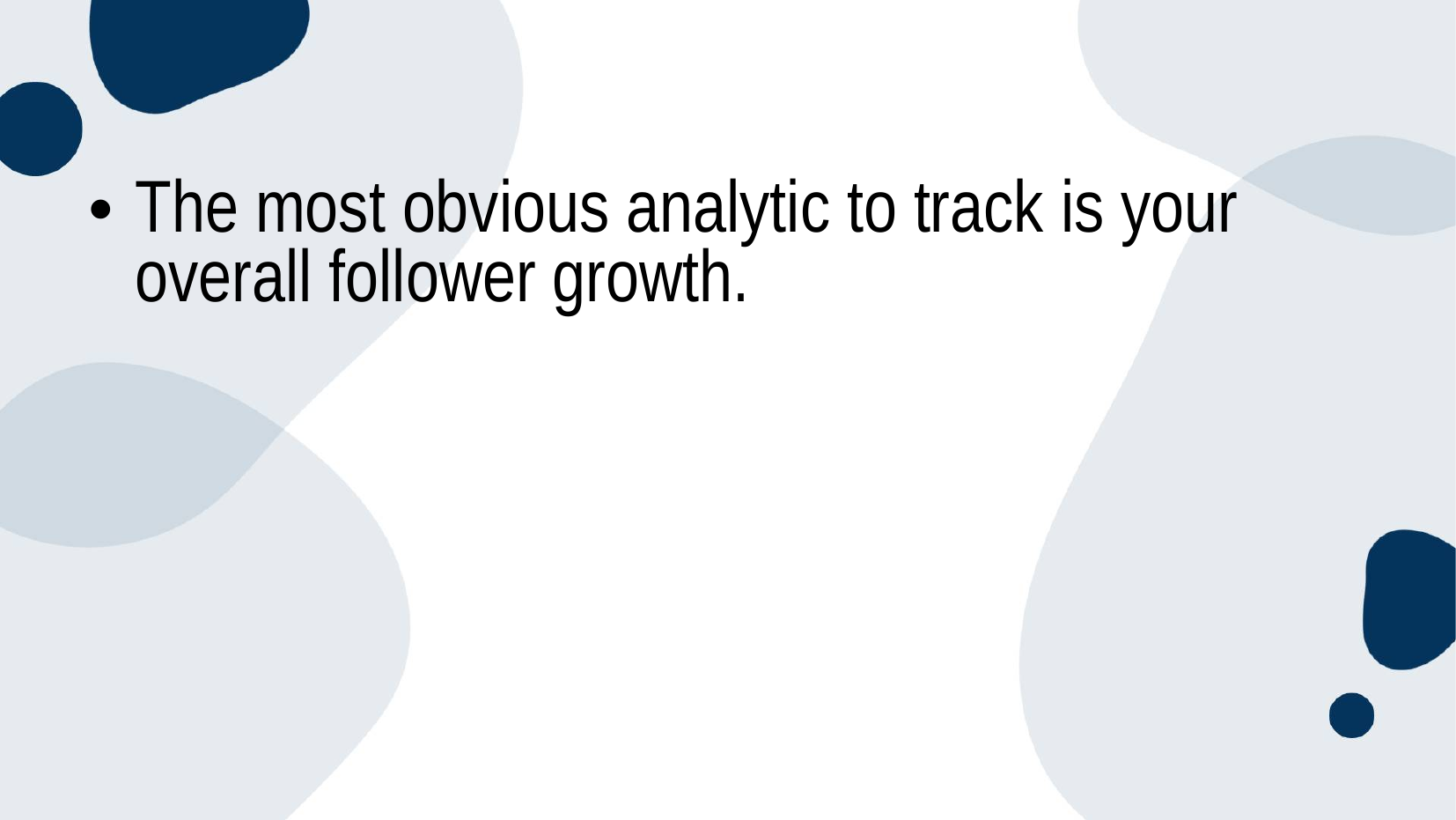

The most obvious analytic to track is your overall follower growth.